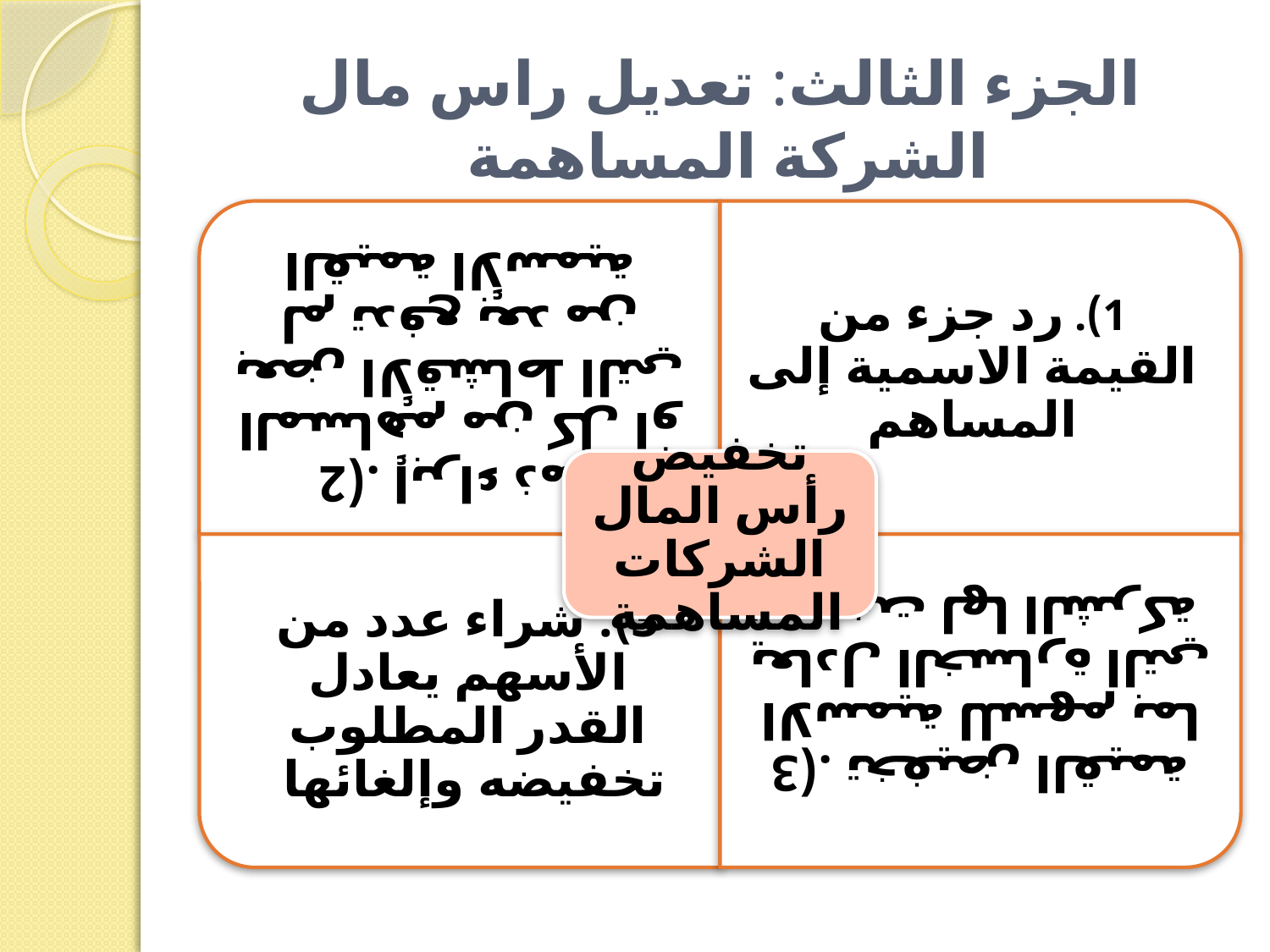

# الجزء الثالث: تعديل راس مال الشركة المساهمة
2). إبراء ذمة المساهم من كل أو بعض الأقشاط التي لم تدفع بعد من القيمة الأسمية
1). رد جزء من القيمة الاسمية إلى المساهم
3). شراء عدد من الأسهم يعادل القدر المطلوب تخفيضه وإلغائها
3). تخفيض القيمة الاسمية للسهم بما يعادل الخسارة التي تعرضت لها الشركة
تخفيض رأس المال الشركات المساهمة